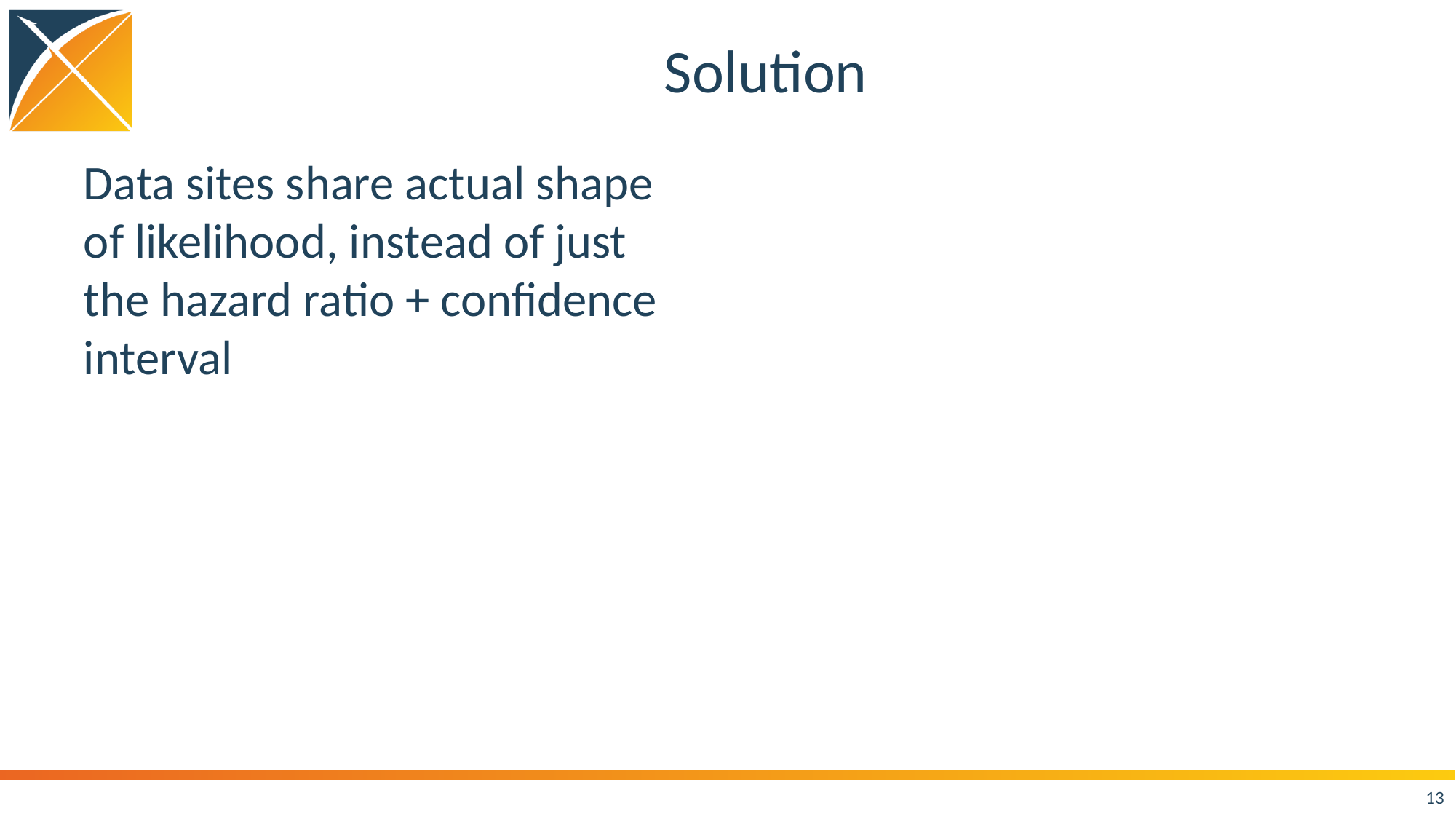

# Solution
Data sites share actual shape of likelihood, instead of just the hazard ratio + confidence interval
13